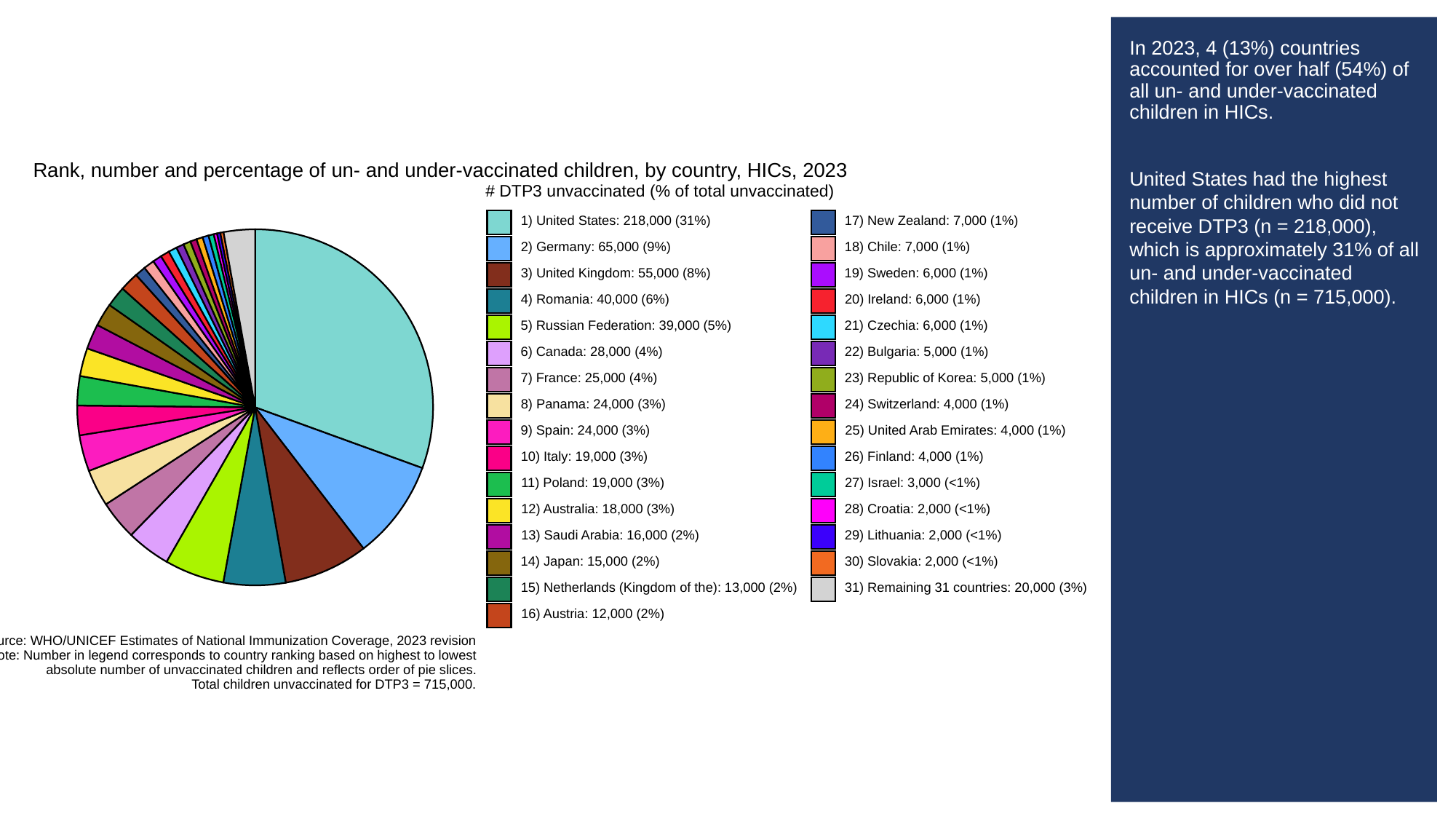

# In 2023, 4 (13%) countries accounted for over half (54%) of all un- and under-vaccinated children in HICs.

United States had the highest number of children who did not receive DTP3 (n = 218,000), which is approximately 31% of all un- and under-vaccinated children in HICs (n = 715,000).

Rank, number and percentage of un- and under-vaccinated children, by country, HICs, 2023
# DTP3 unvaccinated (% of total unvaccinated)

1) United States: 218,000 (31%)
17) New Zealand: 7,000 (1%)

2) Germany: 65,000 (9%)
18) Chile: 7,000 (1%)

3) United Kingdom: 55,000 (8%)
19) Sweden: 6,000 (1%)

4) Romania: 40,000 (6%)
20) Ireland: 6,000 (1%)

5) Russian Federation: 39,000 (5%)
21) Czechia: 6,000 (1%)

6) Canada: 28,000 (4%)
22) Bulgaria: 5,000 (1%)

7) France: 25,000 (4%)
23) Republic of Korea: 5,000 (1%)

8) Panama: 24,000 (3%)
24) Switzerland: 4,000 (1%)

9) Spain: 24,000 (3%)
25) United Arab Emirates: 4,000 (1%)

10) Italy: 19,000 (3%)
26) Finland: 4,000 (1%)

11) Poland: 19,000 (3%)
27) Israel: 3,000 (<1%)

12) Australia: 18,000 (3%)
28) Croatia: 2,000 (<1%)

13) Saudi Arabia: 16,000 (2%)
29) Lithuania: 2,000 (<1%)

14) Japan: 15,000 (2%)
30) Slovakia: 2,000 (<1%)

15) Netherlands (Kingdom of the): 13,000 (2%)
31) Remaining 31 countries: 20,000 (3%)

16) Austria: 12,000 (2%)
Source: WHO/UNICEF Estimates of National Immunization Coverage, 2023 revision
Note: Number in legend corresponds to country ranking based on highest to lowest
absolute number of unvaccinated children and reflects order of pie slices.
Total children unvaccinated for DTP3 = 715,000.